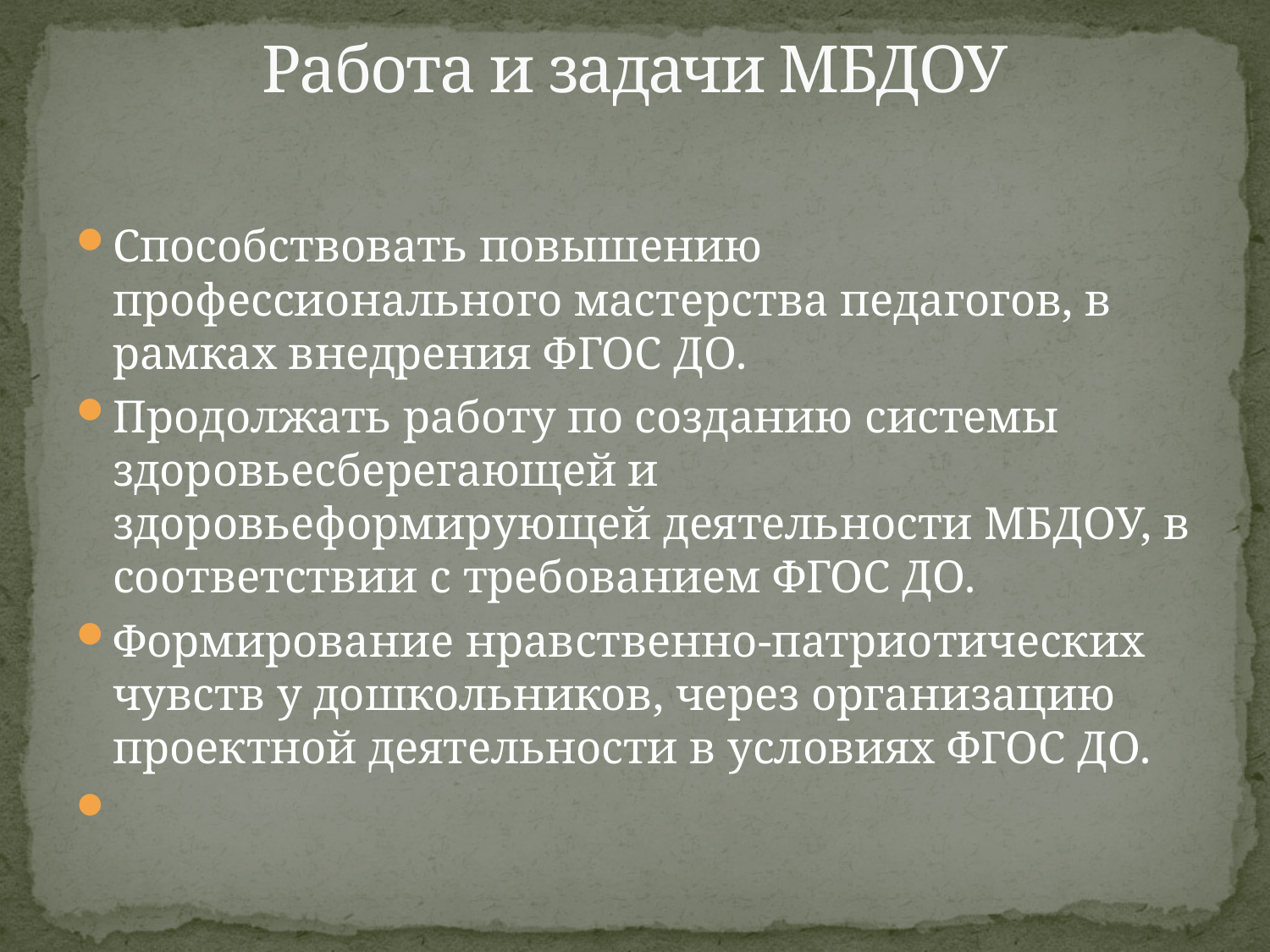

# Работа и задачи МБДОУ
Способствовать повышению профессионального мастерства педагогов, в рамках внедрения ФГОС ДО.
Продолжать работу по созданию системы здоровьесберегающей и здоровьеформирующей деятельности МБДОУ, в соответствии с требованием ФГОС ДО.
Формирование нравственно-патриотических чувств у дошкольников, через организацию проектной деятельности в условиях ФГОС ДО.